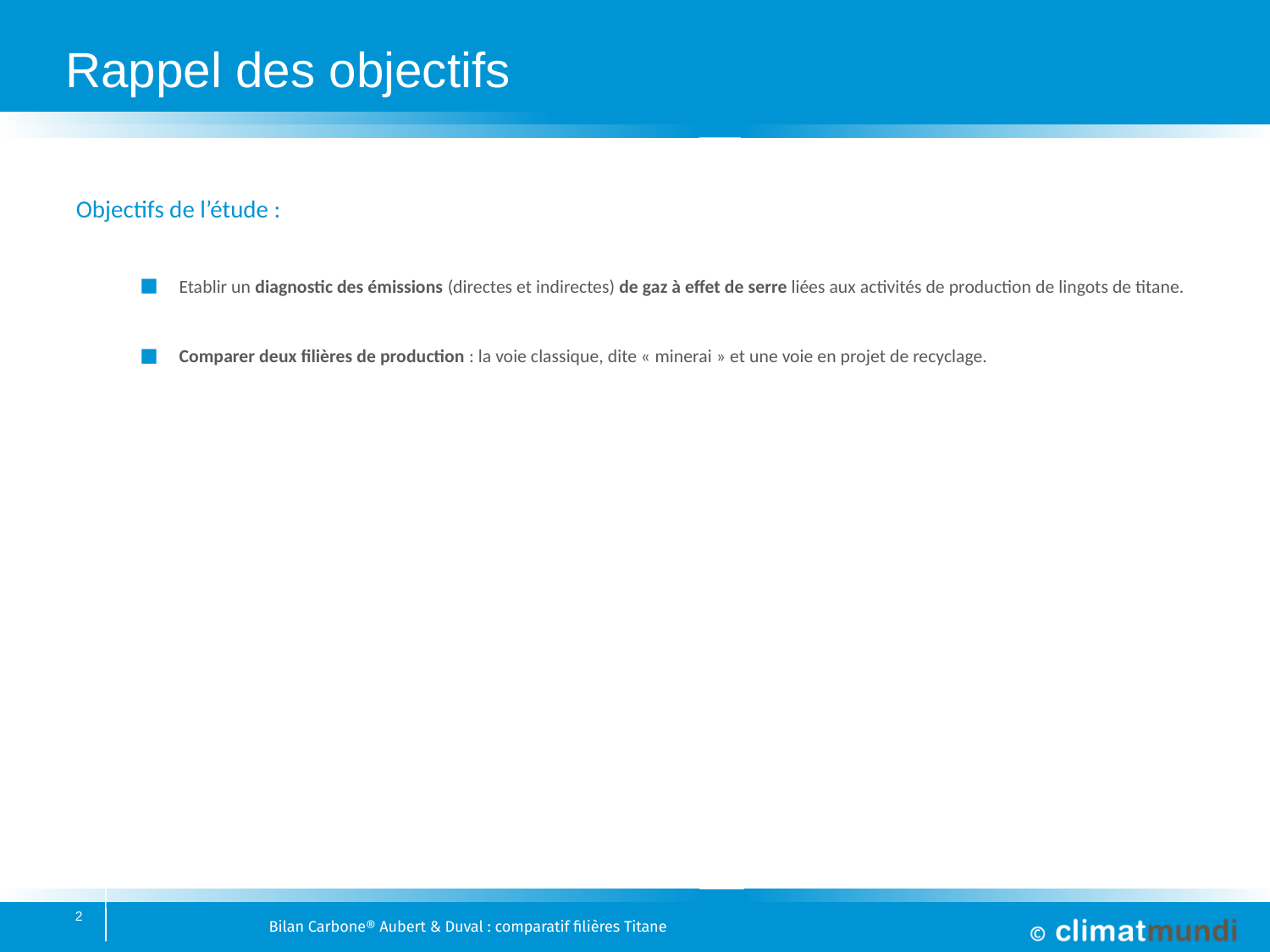

# Rappel des objectifs
Objectifs de l’étude :
Etablir un diagnostic des émissions (directes et indirectes) de gaz à effet de serre liées aux activités de production de lingots de titane.
Comparer deux filières de production : la voie classique, dite « minerai » et une voie en projet de recyclage.